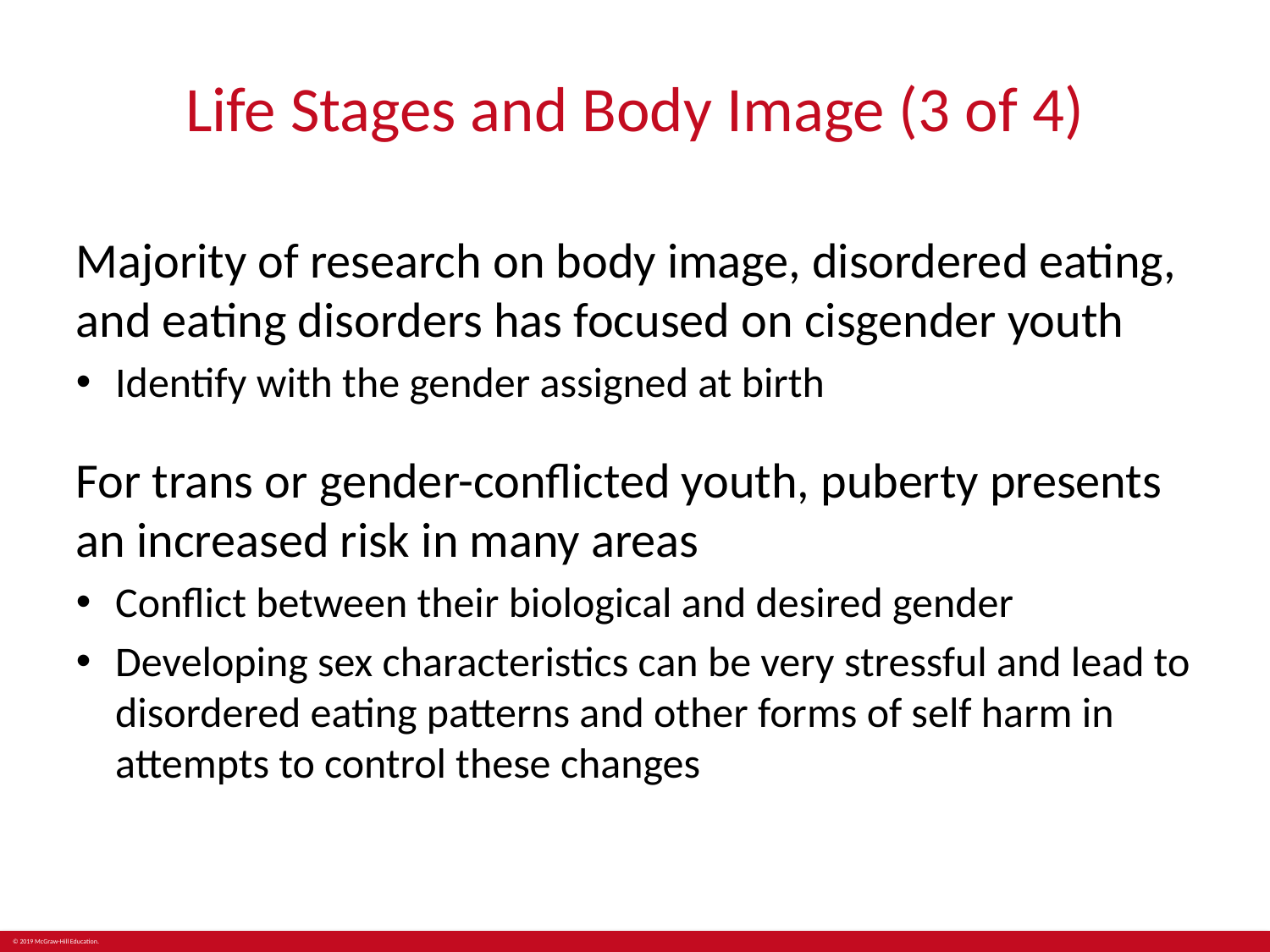

# Life Stages and Body Image (3 of 4)
Majority of research on body image, disordered eating, and eating disorders has focused on cisgender youth
Identify with the gender assigned at birth
For trans or gender-conflicted youth, puberty presents an increased risk in many areas
Conflict between their biological and desired gender
Developing sex characteristics can be very stressful and lead to disordered eating patterns and other forms of self harm in attempts to control these changes